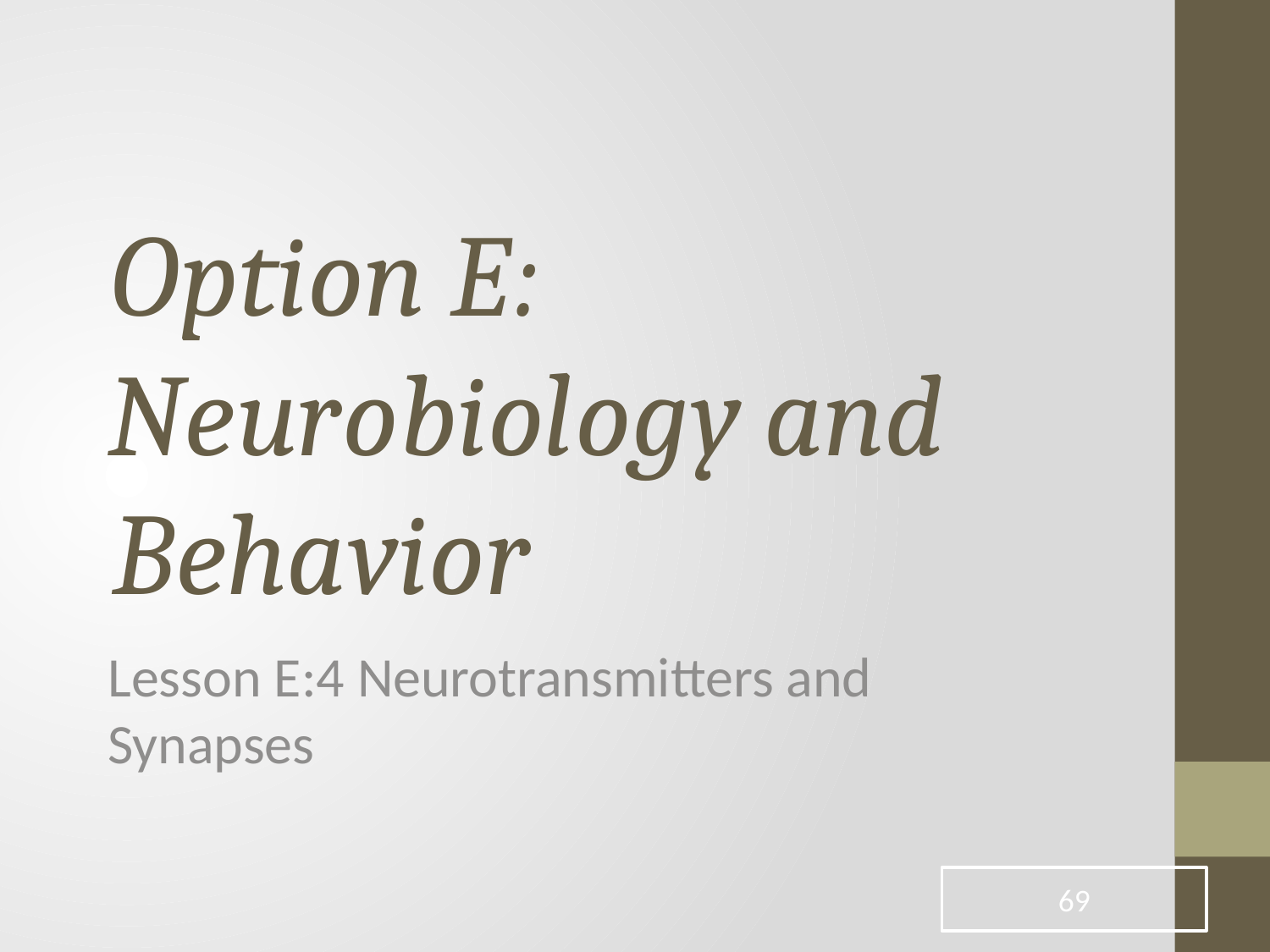

# Option E: Neurobiology and Behavior
Lesson E:4 Neurotransmitters and Synapses
69